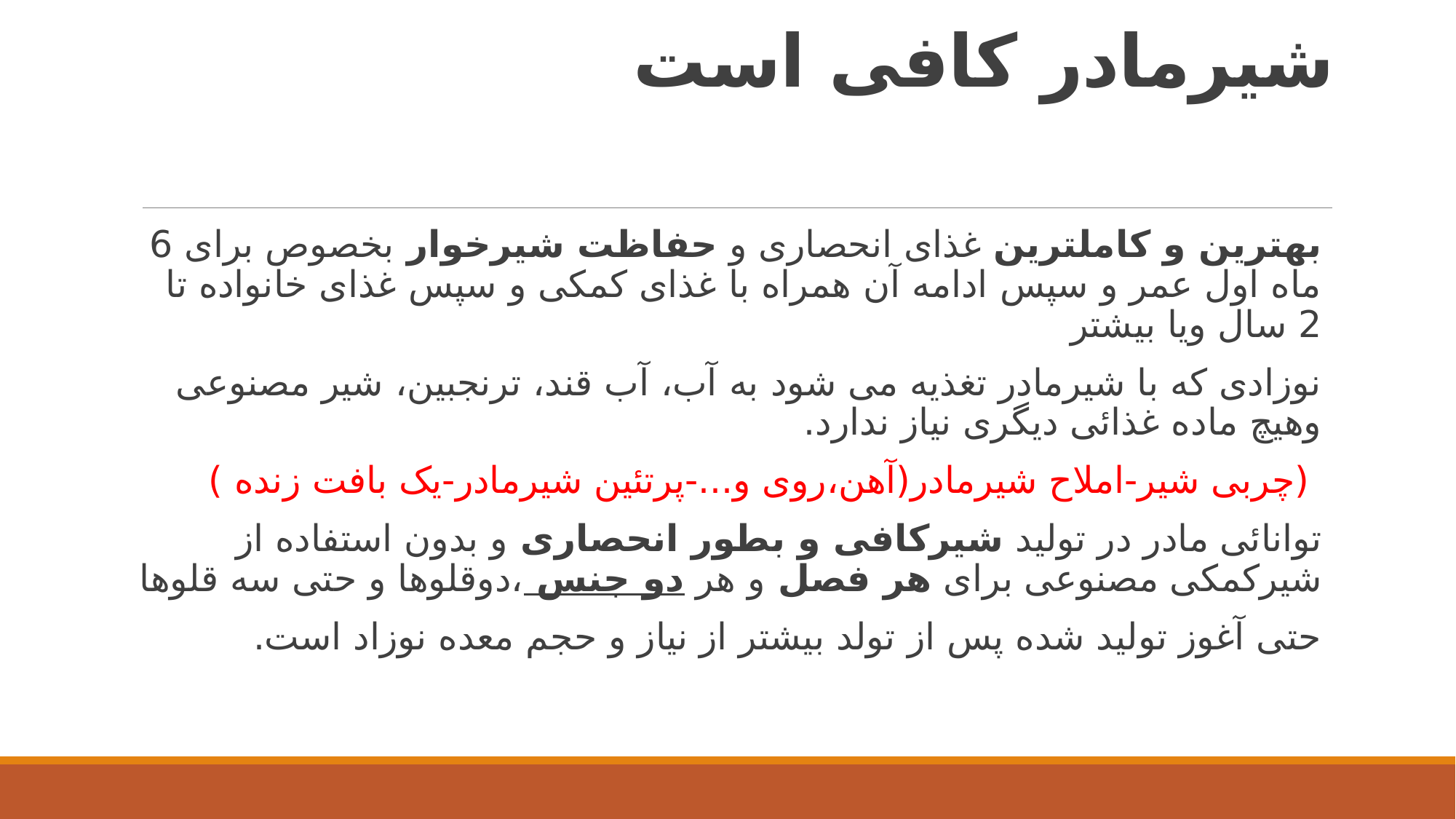

# شیرمادر کافی است
بهترین و کاملترين غذای انحصاری و حفاظت شیرخوار بخصوص برای 6 ماه اول عمر و سپس ادامه آن همراه با غذای کمکی و سپس غذای خانواده تا 2 سال ویا بیشتر
نوزادی که با شیرمادر تغذیه می شود به آب، آب قند، ترنجبین، شیر مصنوعی وهیچ ماده غذائی دیگری نیاز ندارد.
 (چربی شیر-املاح شیرمادر(آهن،روی و...-پرتئین شیرمادر-یک بافت زنده )
توانائی مادر در توليد شيرکافی و بطور انحصاری و بدون استفاده از شیرکمکی مصنوعی برای هر فصل و هر دو جنس ،دوقلوها و حتی سه قلوها
حتی آغوز توليد شده پس از تولد بيشتر از نياز و حجم معده نوزاد است.